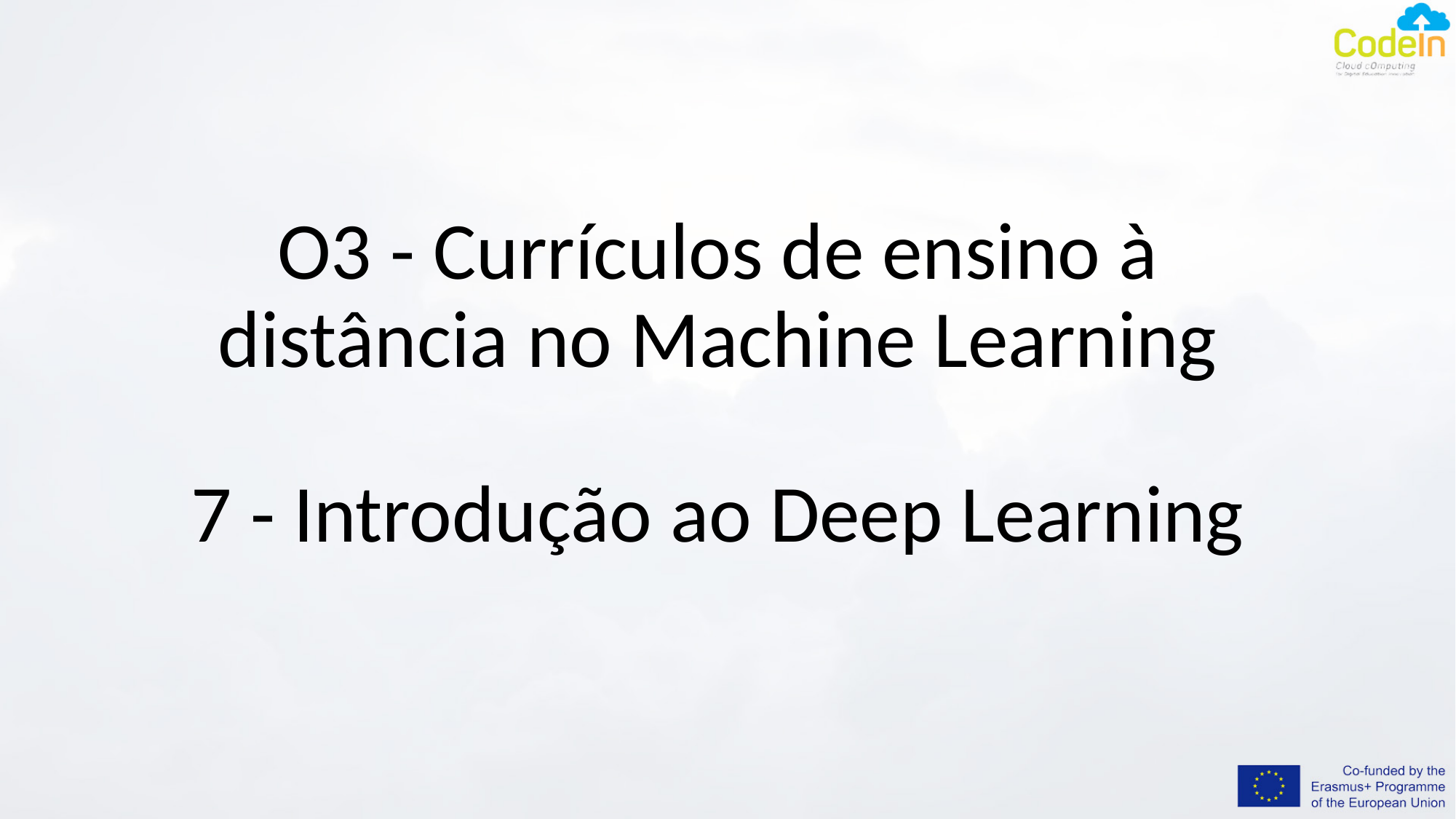

# O3 - Currículos de ensino à distância no Machine Learning 7 - Introdução ao Deep Learning